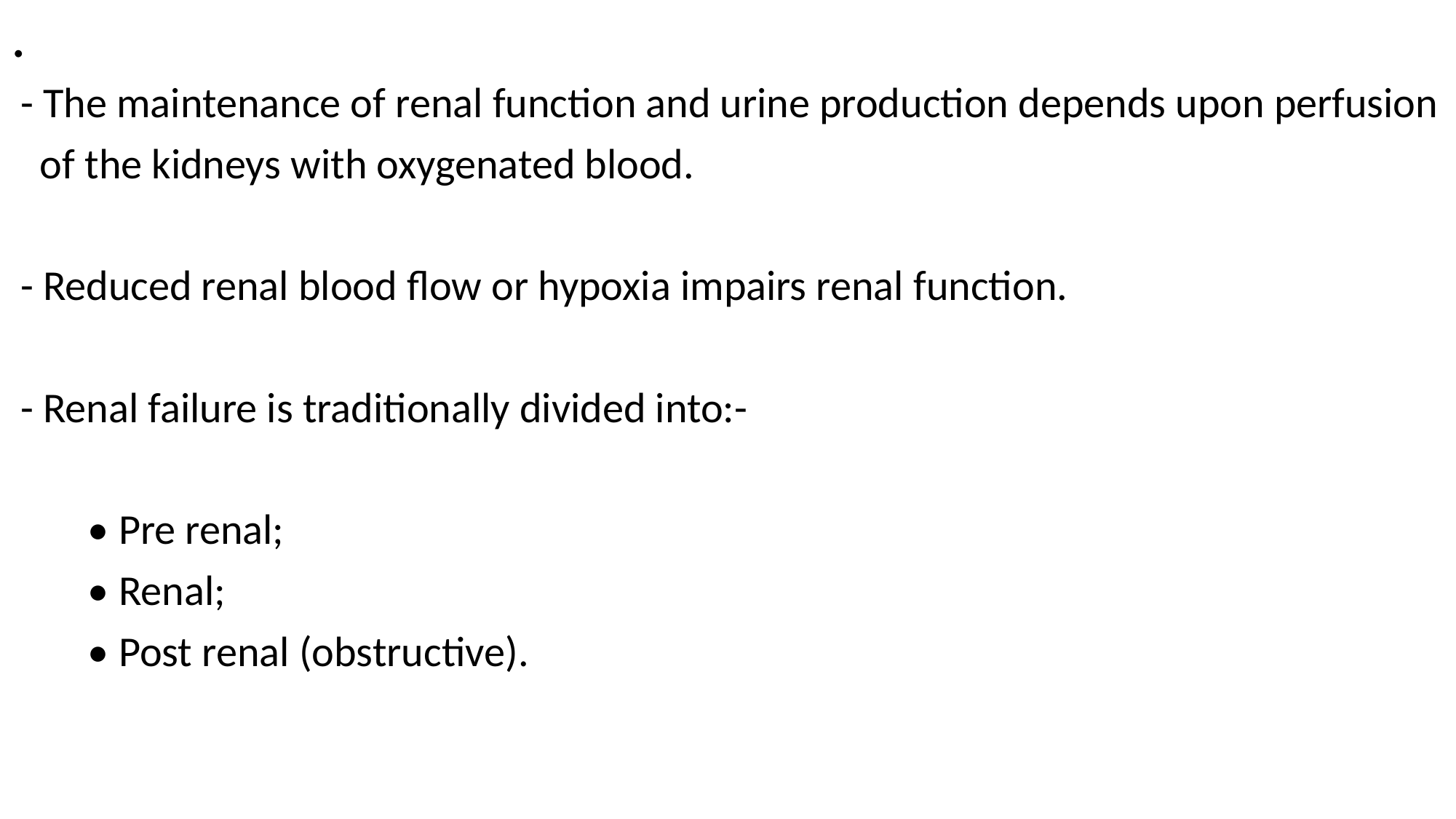

# .
 - The maintenance of renal function and urine production depends upon perfusion
   of the kidneys with oxygenated blood.

 - Reduced renal blood flow or hypoxia impairs renal function.

 - Renal failure is traditionally divided into:-

        • Pre renal;
        • Renal;
        • Post renal (obstructive).